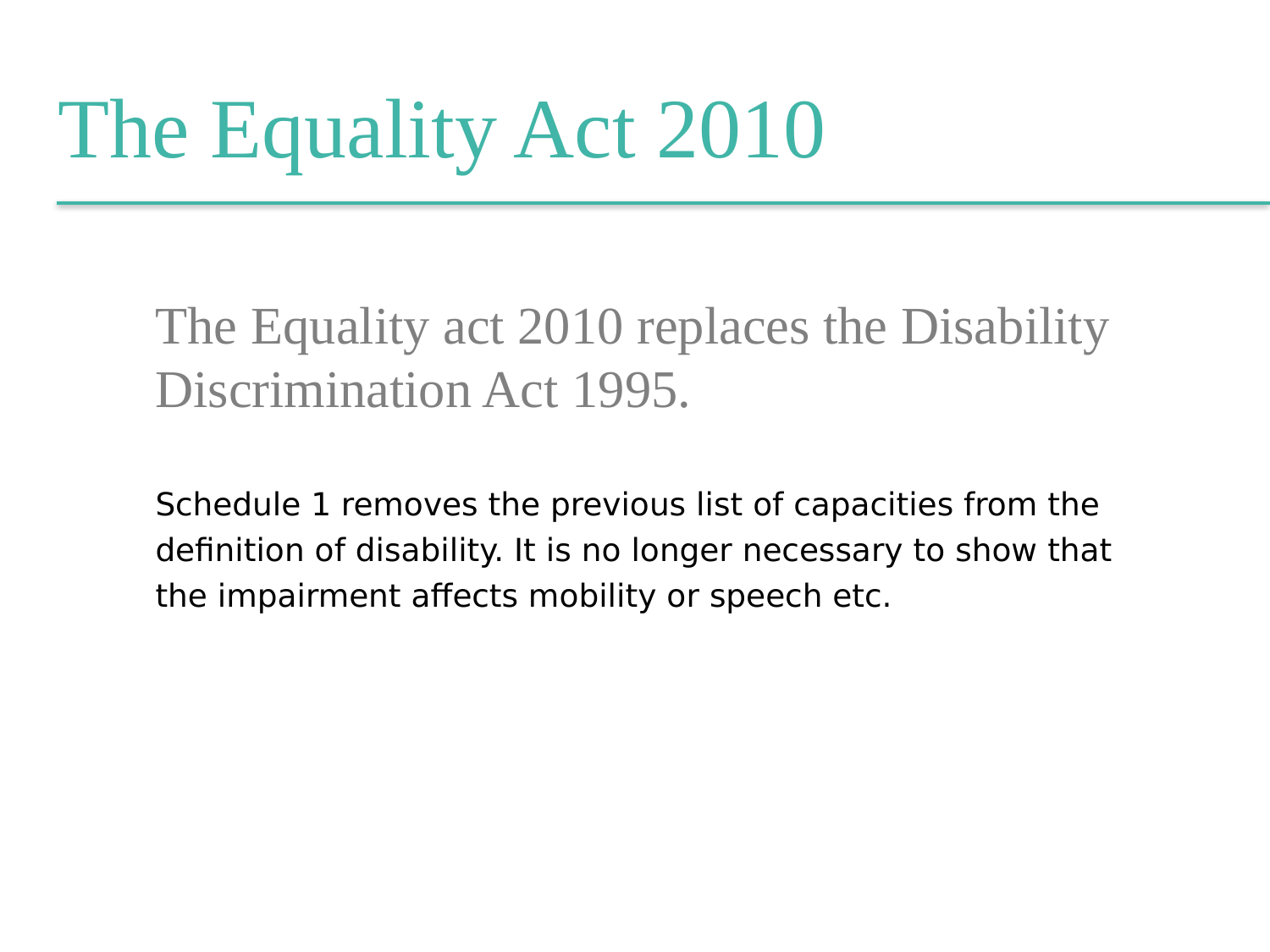

The Equality Act 2010
The Equality act 2010 replaces the Disability Discrimination Act 1995.

Schedule 1 removes the previous list of capacities from the definition of disability. It is no longer necessary to show that the impairment affects mobility or speech etc.